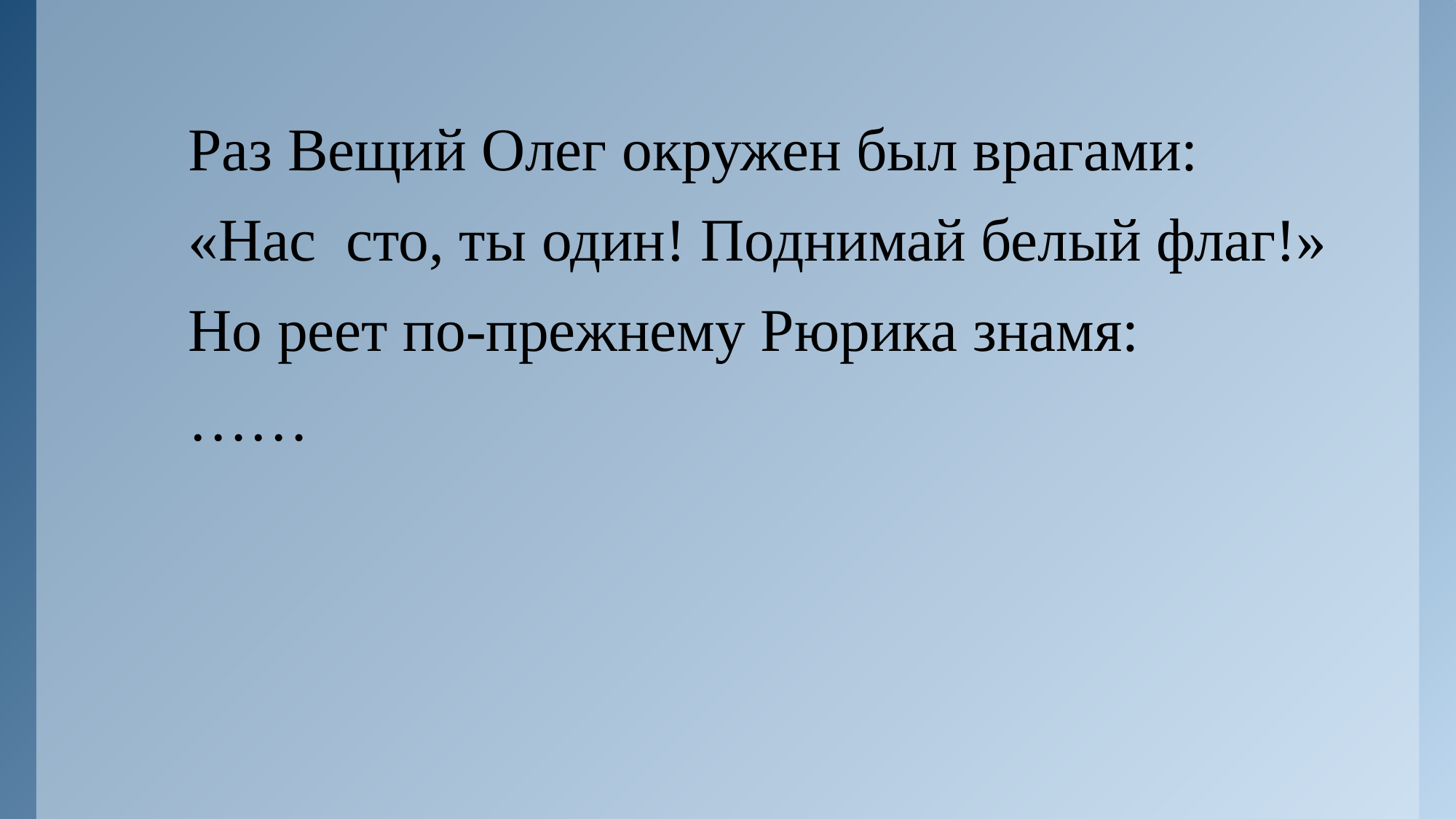

Раз Вещий Олег окружен был врагами:
«Нас  сто, ты один! Поднимай белый флаг!»
Но реет по-прежнему Рюрика знамя:
……